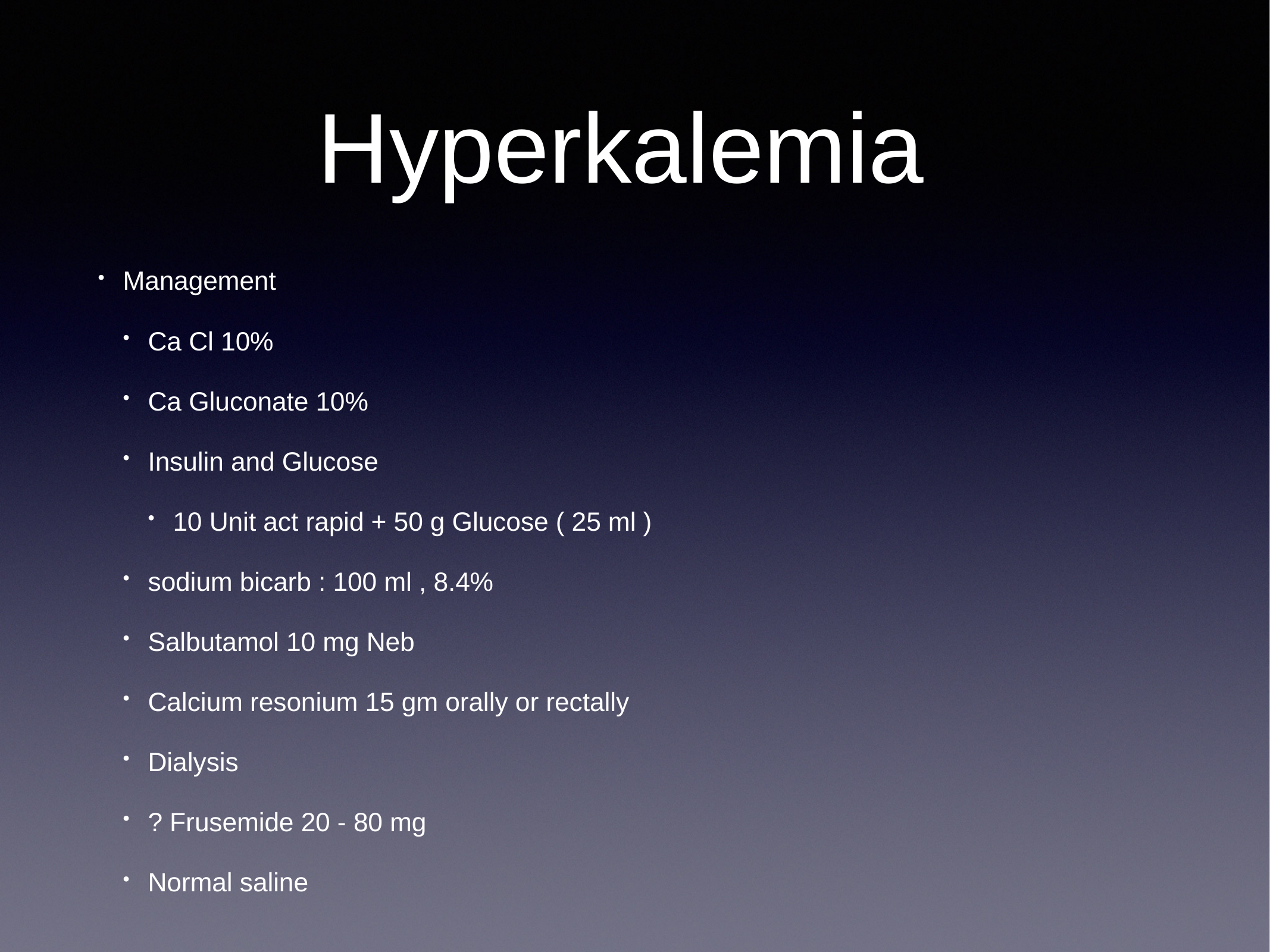

# Hyperkalemia
Management
Ca Cl 10%
Ca Gluconate 10%
Insulin and Glucose
10 Unit act rapid + 50 g Glucose ( 25 ml )
sodium bicarb : 100 ml , 8.4%
Salbutamol 10 mg Neb
Calcium resonium 15 gm orally or rectally
Dialysis
? Frusemide 20 - 80 mg
Normal saline